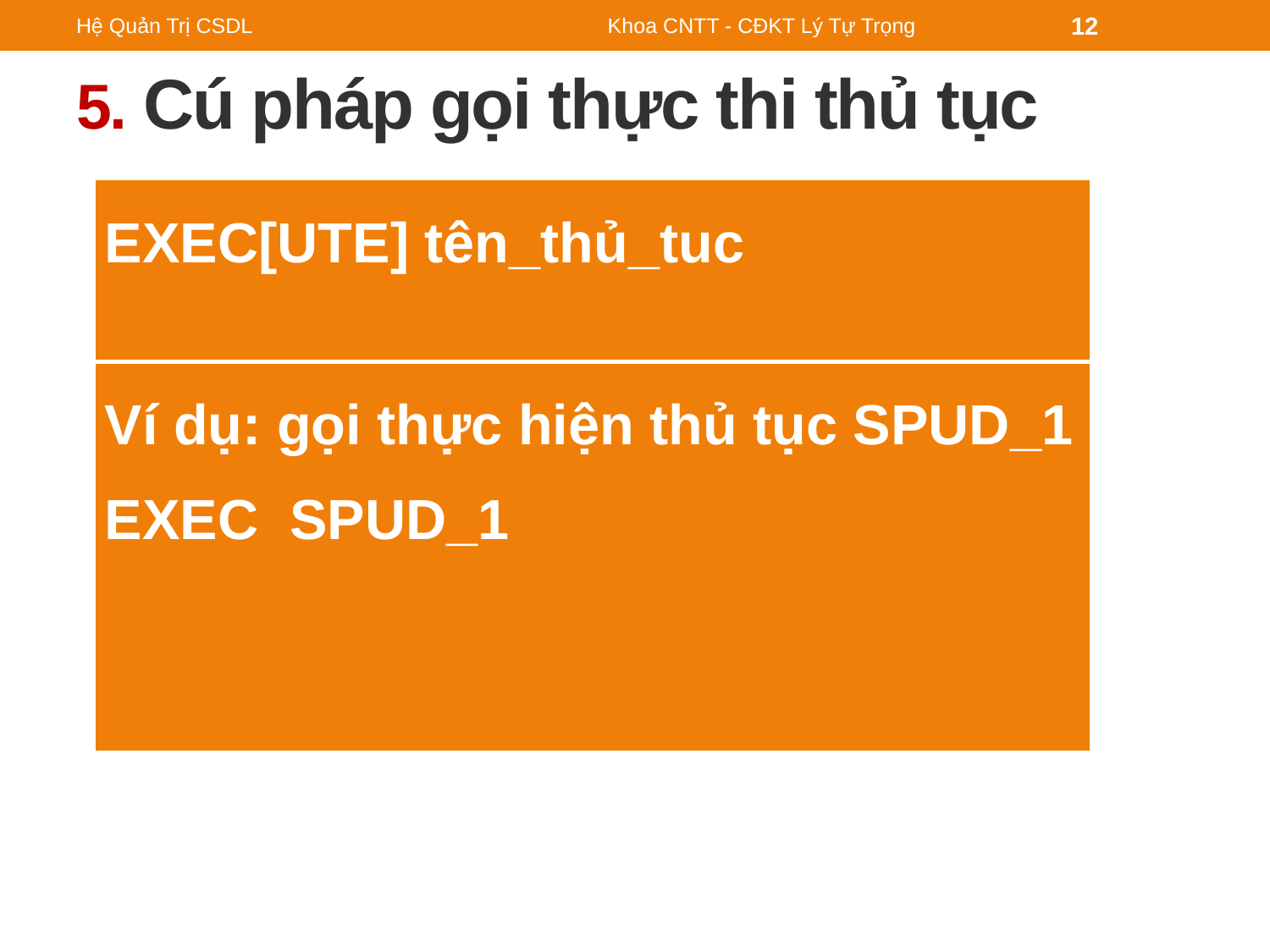

Hệ Quản Trị CSDL
Khoa CNTT - CĐKT Lý Tự Trọng
12
# 5. Cú pháp gọi thực thi thủ tục
| EXEC[UTE] tên\_thủ\_tuc |
| --- |
| Ví dụ: gọi thực hiện thủ tục SPUD\_1 EXEC SPUD\_1 |